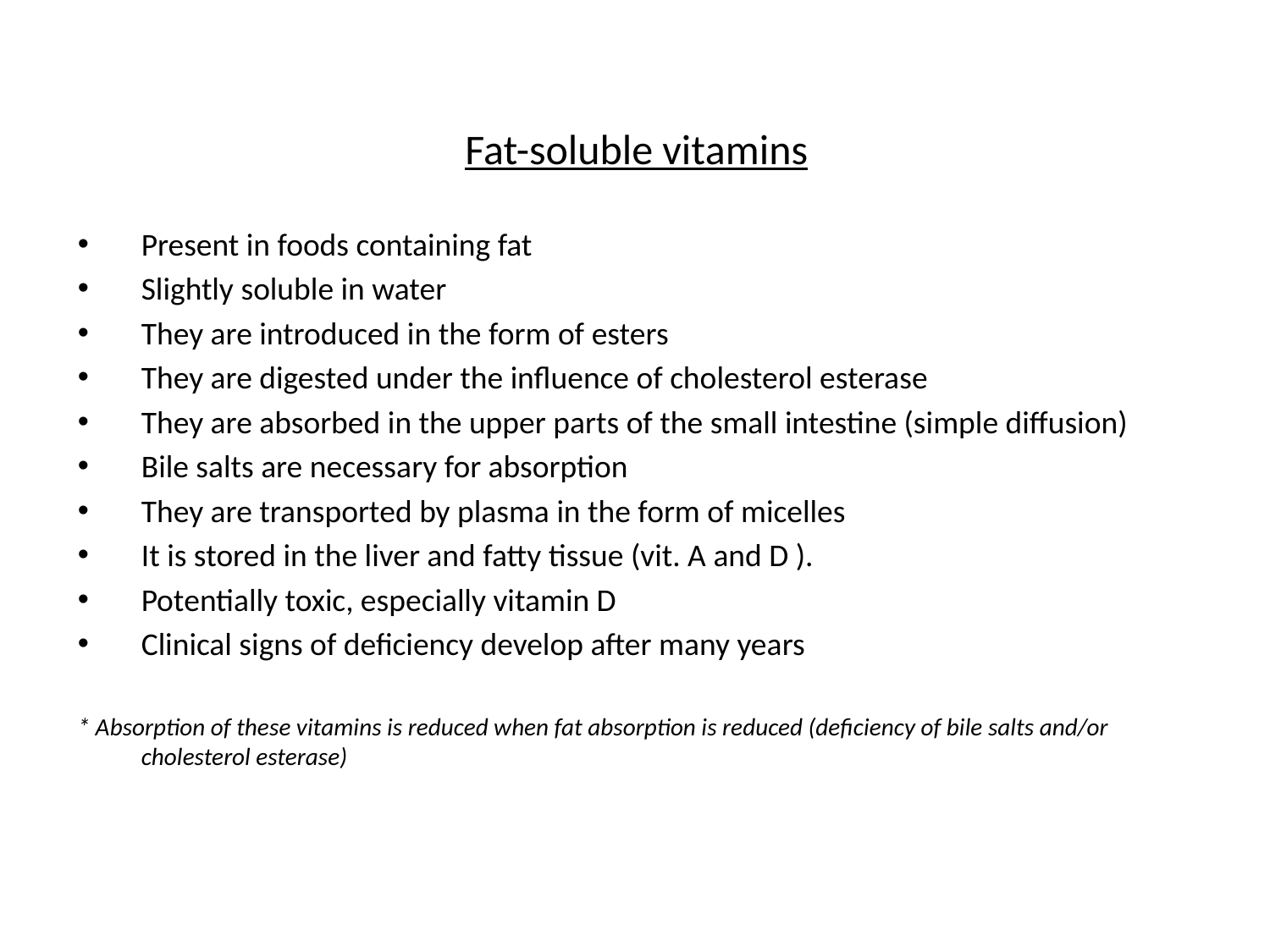

Fat-soluble vitamins

Present in foods containing fat
Slightly soluble in water
They are introduced in the form of esters
They are digested under the influence of cholesterol esterase
They are absorbed in the upper parts of the small intestine (simple diffusion)
Bile salts are necessary for absorption
They are transported by plasma in the form of micelles
It is stored in the liver and fatty tissue (vit. A and D ).
Potentially toxic, especially vitamin D
Clinical signs of deficiency develop after many years

* Absorption of these vitamins is reduced when fat absorption is reduced (deficiency of bile salts and/or cholesterol esterase)